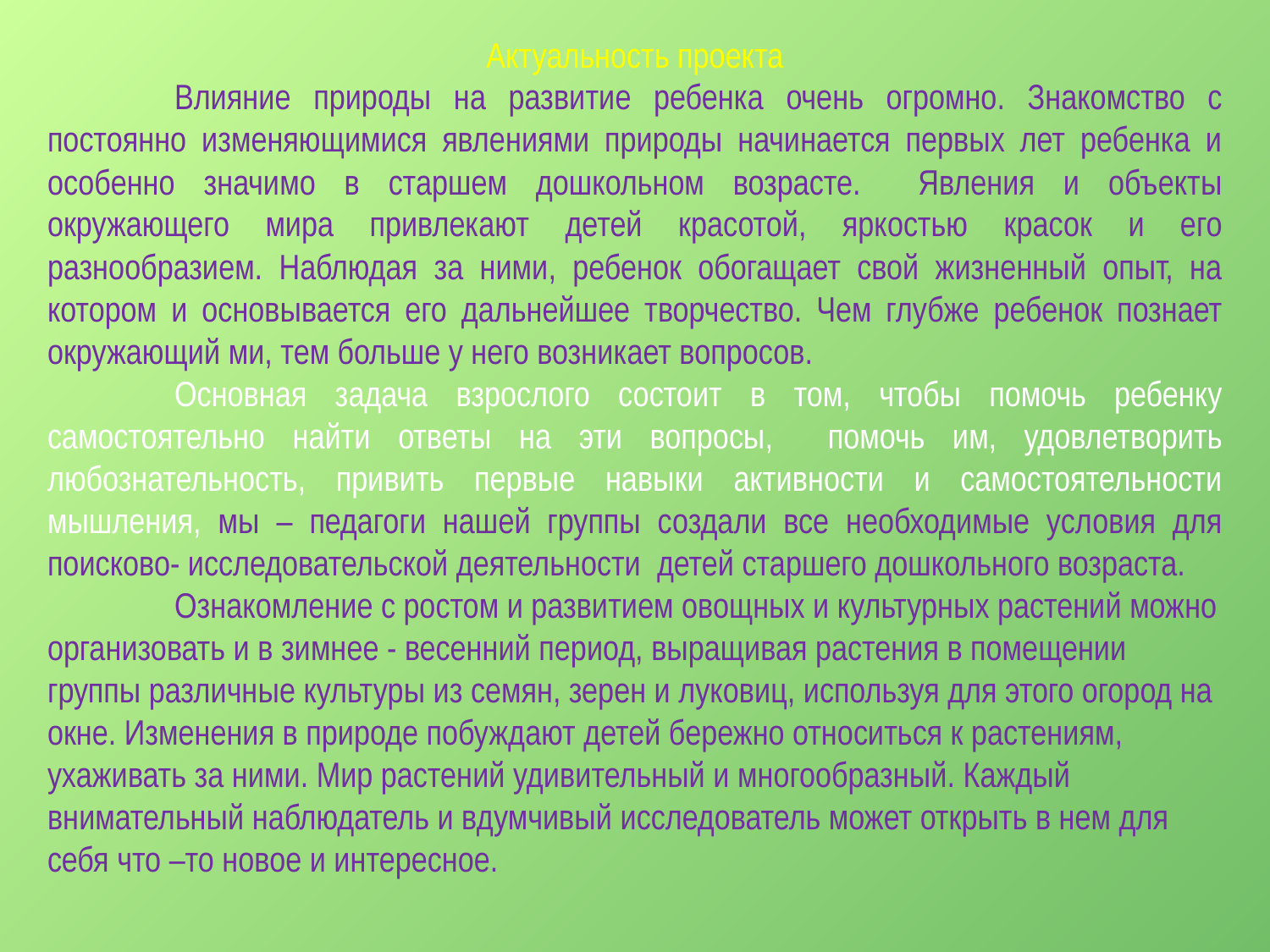

Актуальность проекта
	Влияние природы на развитие ребенка очень огромно. Знакомство с постоянно изменяющимися явлениями природы начинается первых лет ребенка и особенно значимо в старшем дошкольном возрасте.  Явления и объекты окружающего мира привлекают детей красотой, яркостью красок и его разнообразием. Наблюдая за ними, ребенок обогащает свой жизненный опыт, на котором и основывается его дальнейшее творчество. Чем глубже ребенок познает окружающий ми, тем больше у него возникает вопросов.
	Основная задача взрослого состоит в том, чтобы помочь ребенку самостоятельно найти ответы на эти вопросы,  помочь им, удовлетворить любознательность, привить первые навыки активности и самостоятельности мышления, мы – педагоги нашей группы создали все необходимые условия для поисково- исследовательской деятельности  детей старшего дошкольного возраста.
	Ознакомление с ростом и развитием овощных и культурных растений можно организовать и в зимнее - весенний период, выращивая растения в помещении группы различные культуры из семян, зерен и луковиц, используя для этого огород на окне. Изменения в природе побуждают детей бережно относиться к растениям, ухаживать за ними. Мир растений удивительный и многообразный. Каждый внимательный наблюдатель и вдумчивый исследователь может открыть в нем для себя что –то новое и интересное.